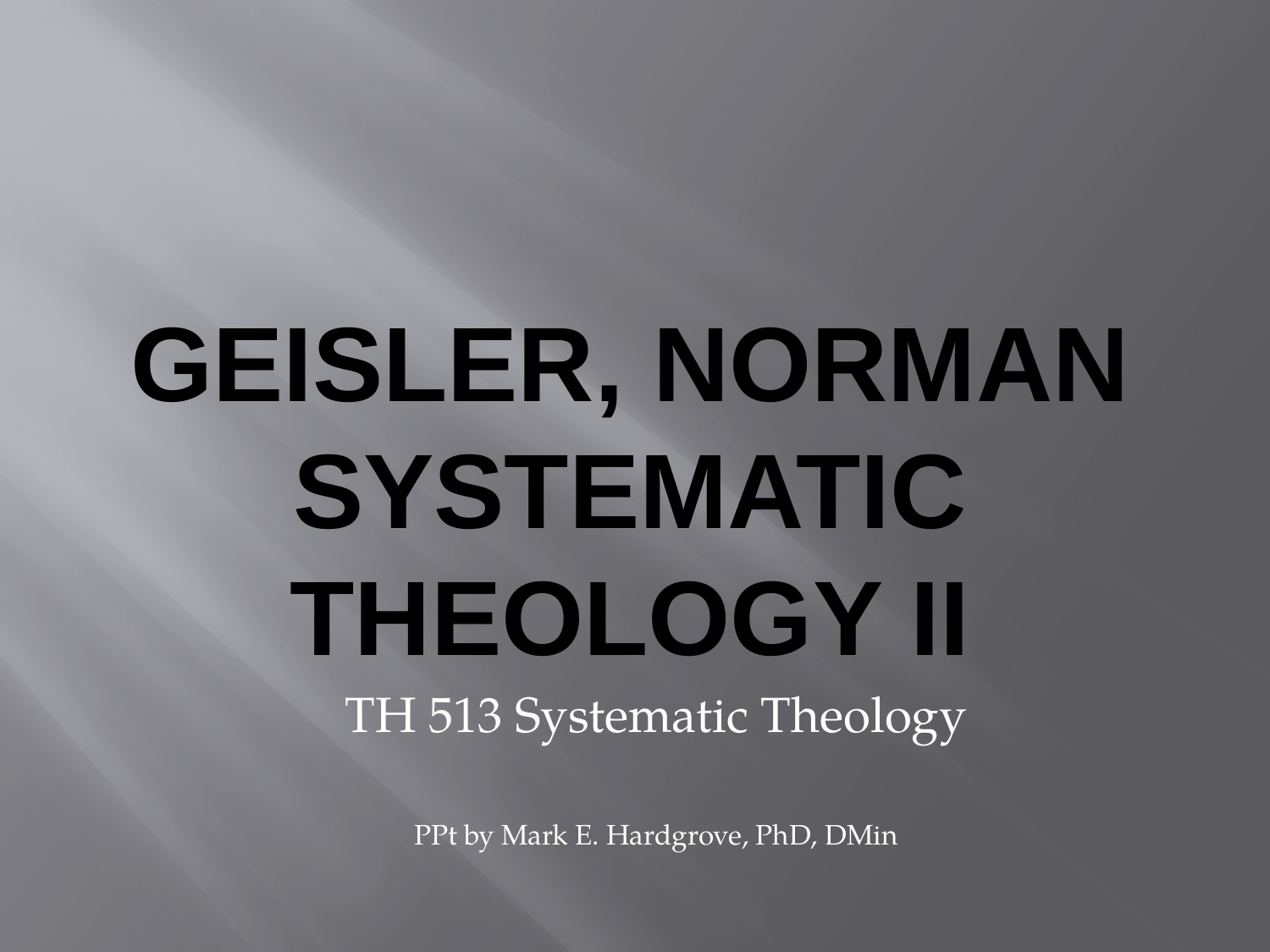

# Geisler, Norman Systematic Theology II
TH 513 Systematic Theology

PPt by Mark E. Hardgrove, PhD, DMin